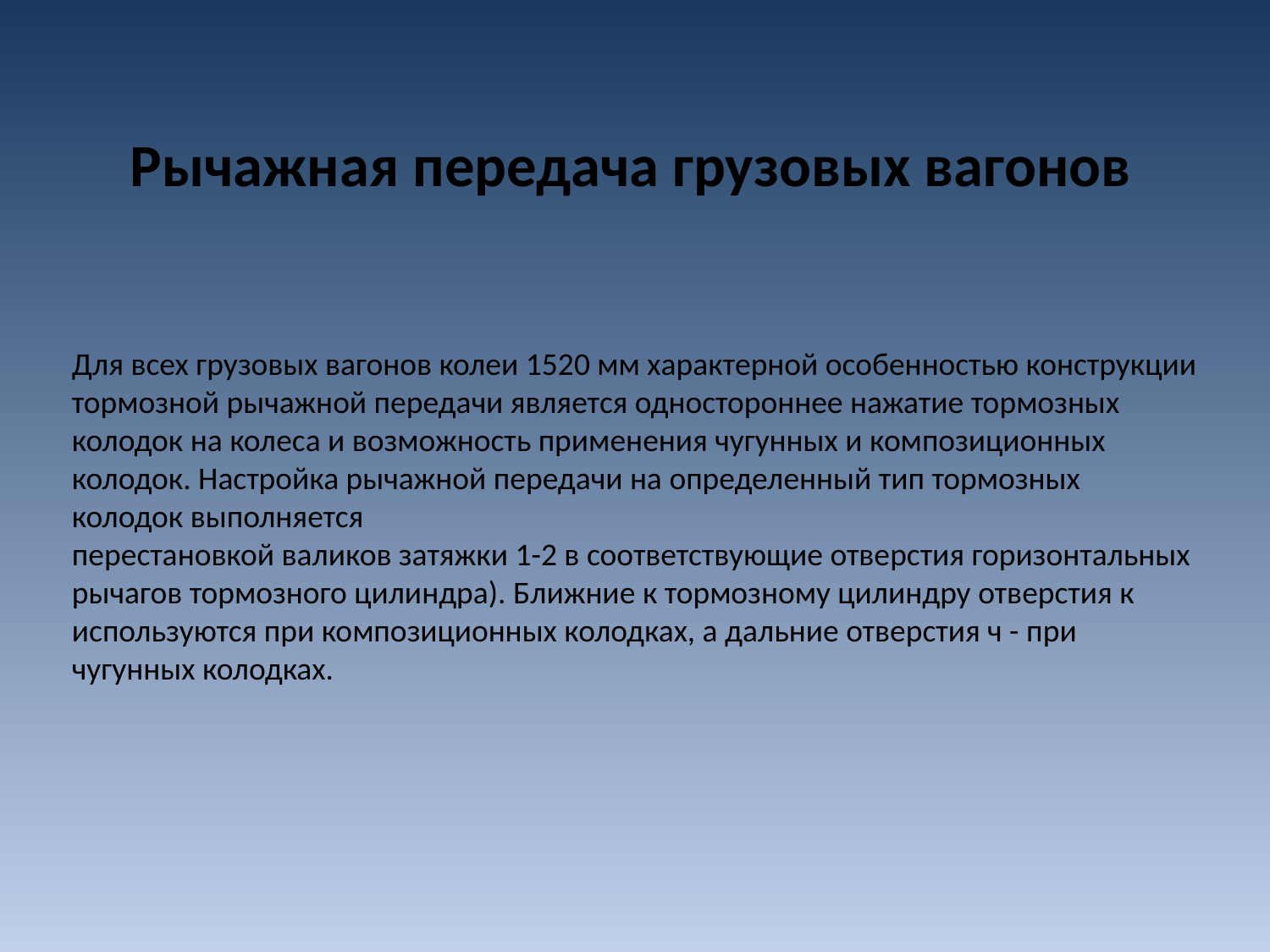

# Рычажная передача грузовых вагонов
Для всех грузовых вагонов колеи 1520 мм характерной особенностью конструкции тормозной рычажной передачи является одностороннее нажатие тормозных колодок на колеса и возможность применения чугунных и композиционных колодок. Настройка рычажной передачи на определенный тип тормозных колодок выполняется 
перестановкой валиков затяжки 1-2 в соответствующие отверстия горизонтальных рычагов тормозного цилиндра). Ближние к тормозному цилиндру отверстия к используются при композиционных колодках, а дальние отверстия ч - при чугунных колодках.